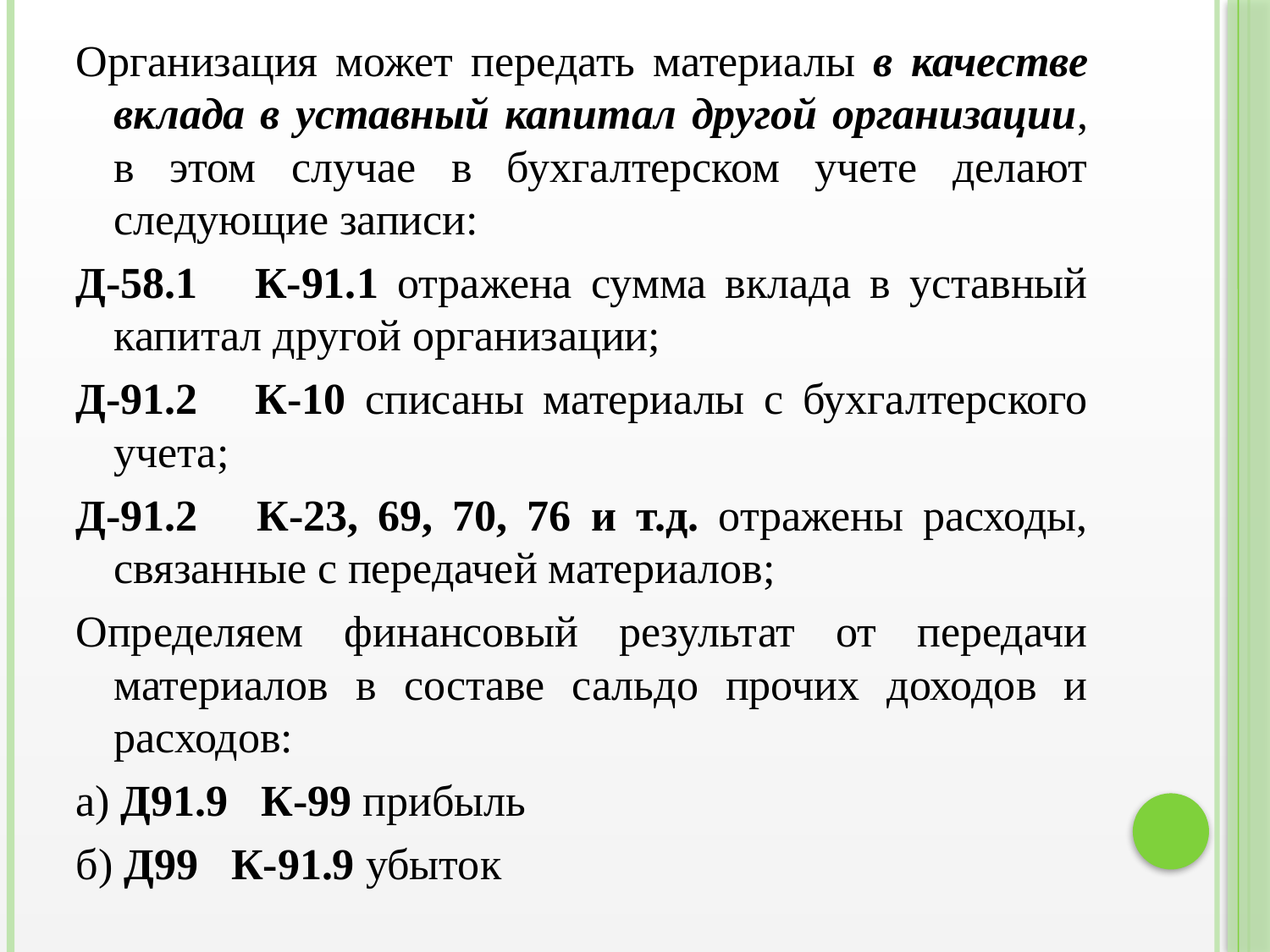

Организация может передать материалы в качестве вклада в уставный капитал другой организации, в этом случае в бухгалтерском учете делают следующие записи:
Д-58.1   К-91.1 отражена сумма вклада в уставный капитал другой организации;
Д-91.2   К-10 списаны материалы с бухгалтерского учета;
Д-91.2   К-23, 69, 70, 76 и т.д. отражены расходы, связанные с передачей материалов;
Определяем финансовый результат от передачи материалов в составе сальдо прочих доходов и расходов:
а) Д91.9   К-99 прибыль
б) Д99   К-91.9 убыток